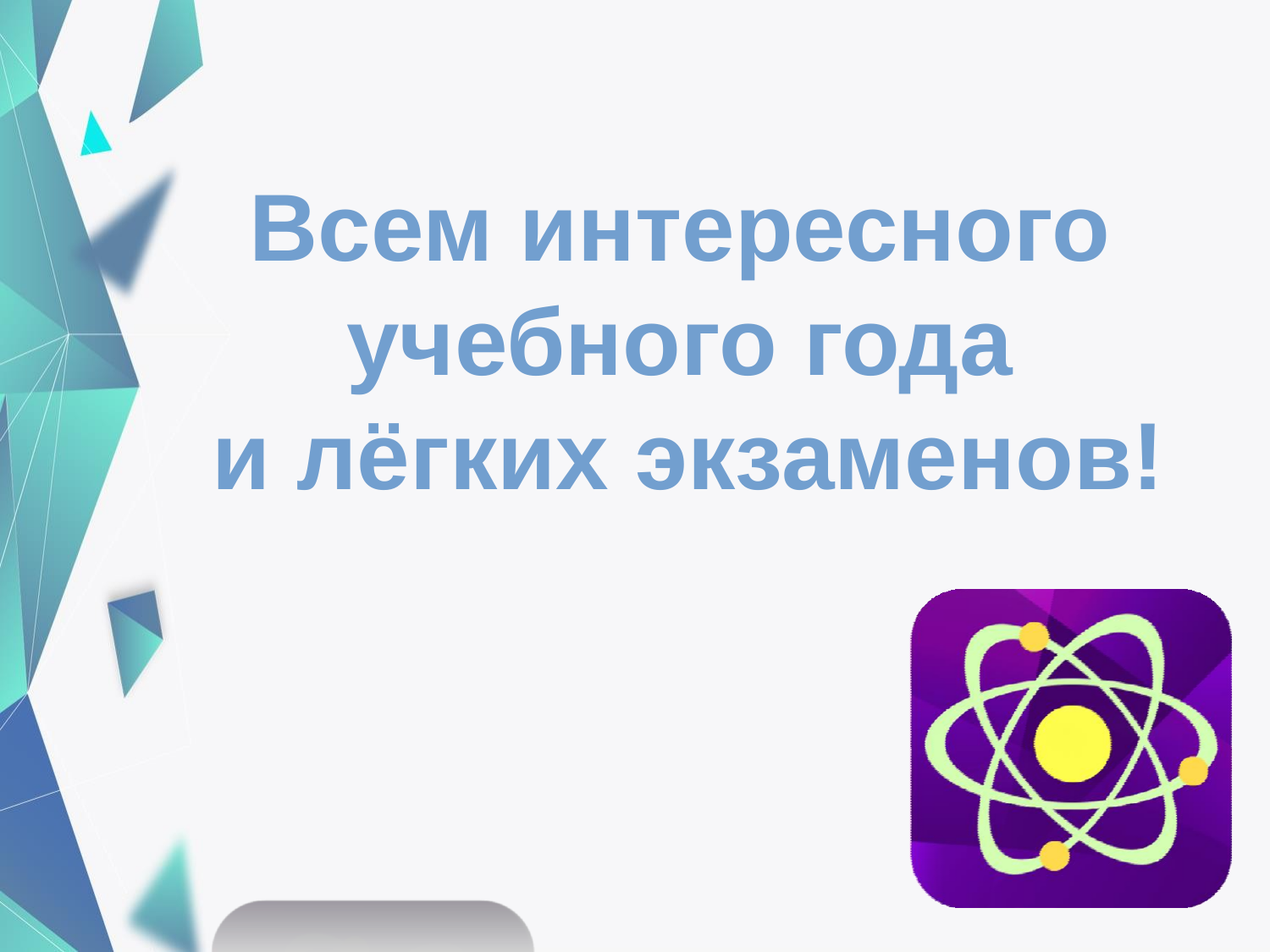

Всем интересного
учебного года
и лёгких экзаменов!